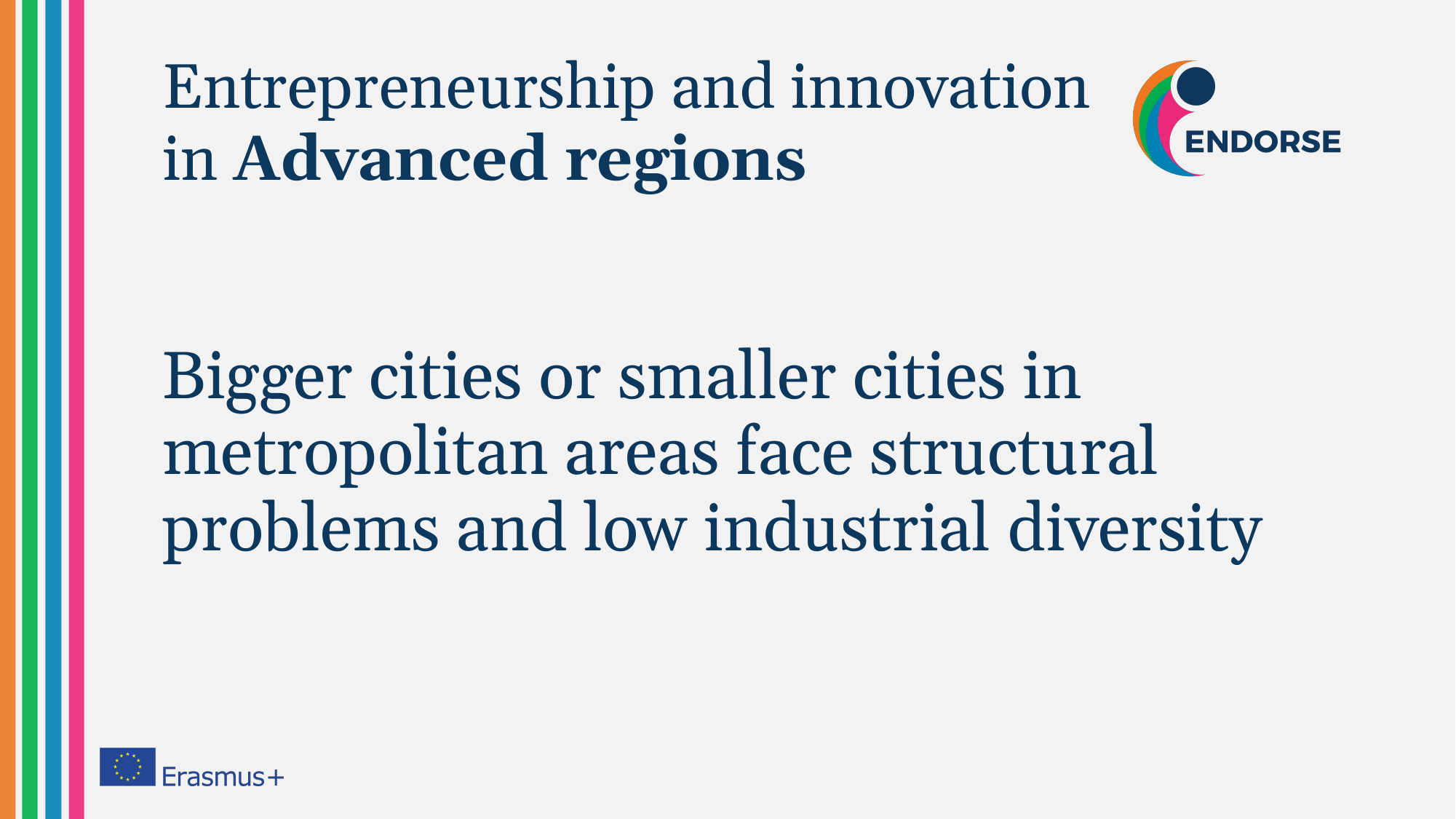

# Entrepreneurship and innovation in Advanced regions

Bigger cities or smaller cities in metropolitan areas face structural problems and low industrial diversity